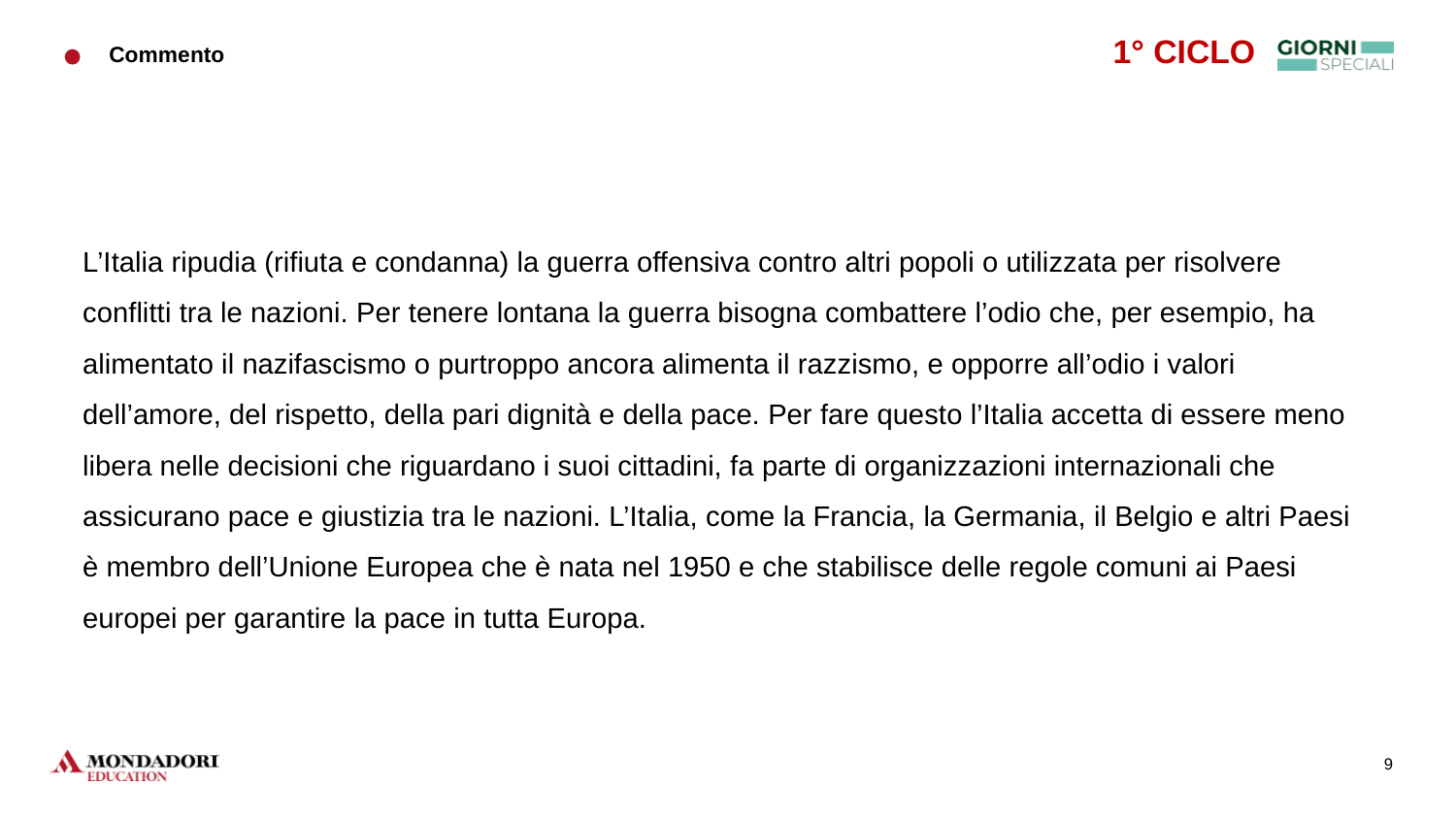

1° CICLO
Commento
L’Italia ripudia (rifiuta e condanna) la guerra offensiva contro altri popoli o utilizzata per risolvere conflitti tra le nazioni. Per tenere lontana la guerra bisogna combattere l’odio che, per esempio, ha alimentato il nazifascismo o purtroppo ancora alimenta il razzismo, e opporre all’odio i valori dell’amore, del rispetto, della pari dignità e della pace. Per fare questo l’Italia accetta di essere meno libera nelle decisioni che riguardano i suoi cittadini, fa parte di organizzazioni internazionali che assicurano pace e giustizia tra le nazioni. L’Italia, come la Francia, la Germania, il Belgio e altri Paesi è membro dell’Unione Europea che è nata nel 1950 e che stabilisce delle regole comuni ai Paesi europei per garantire la pace in tutta Europa.
9